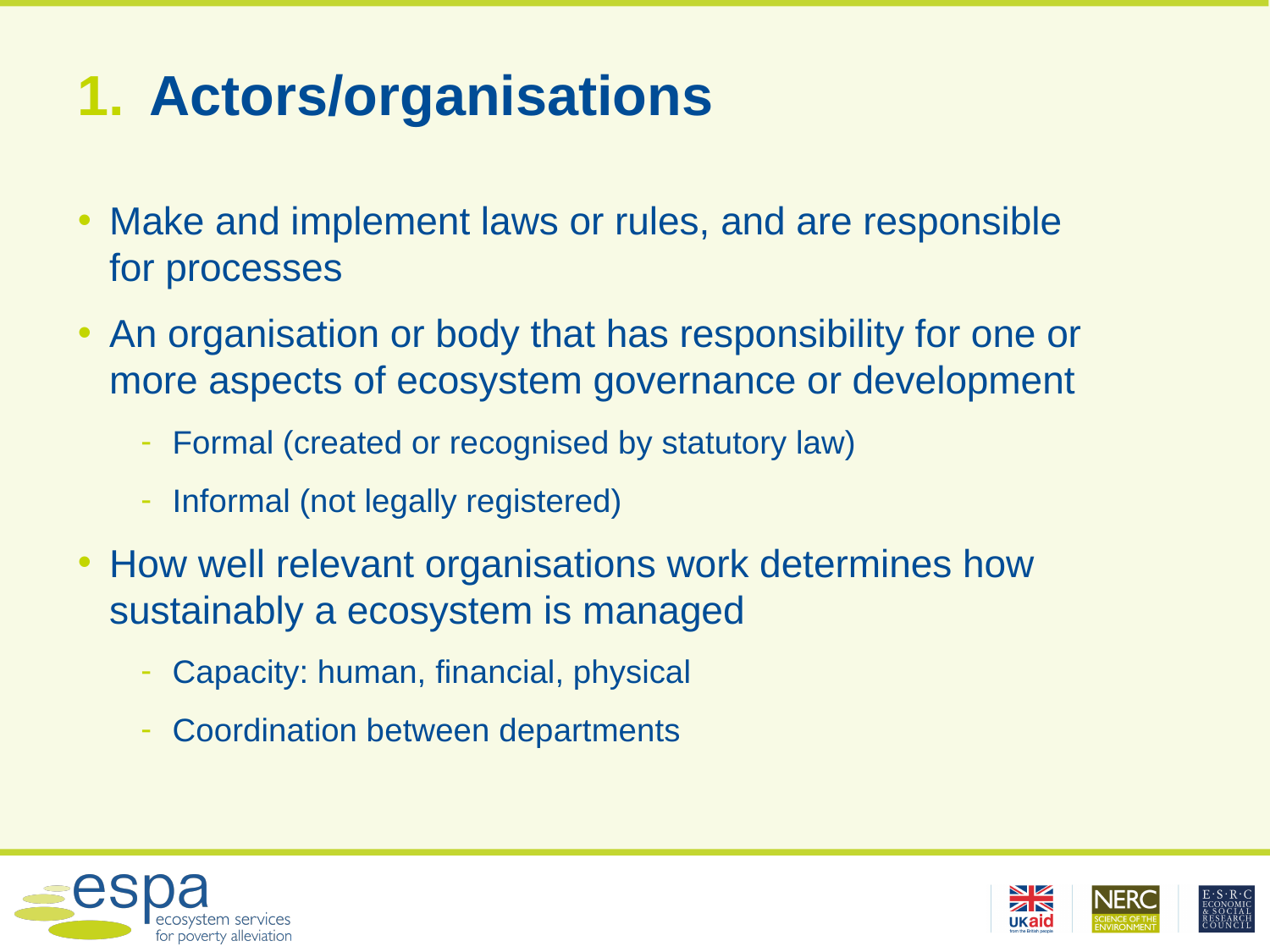

# Actors/organisations
Make and implement laws or rules, and are responsible for processes
An organisation or body that has responsibility for one or more aspects of ecosystem governance or development
Formal (created or recognised by statutory law)
Informal (not legally registered)
How well relevant organisations work determines how sustainably a ecosystem is managed
Capacity: human, financial, physical
Coordination between departments